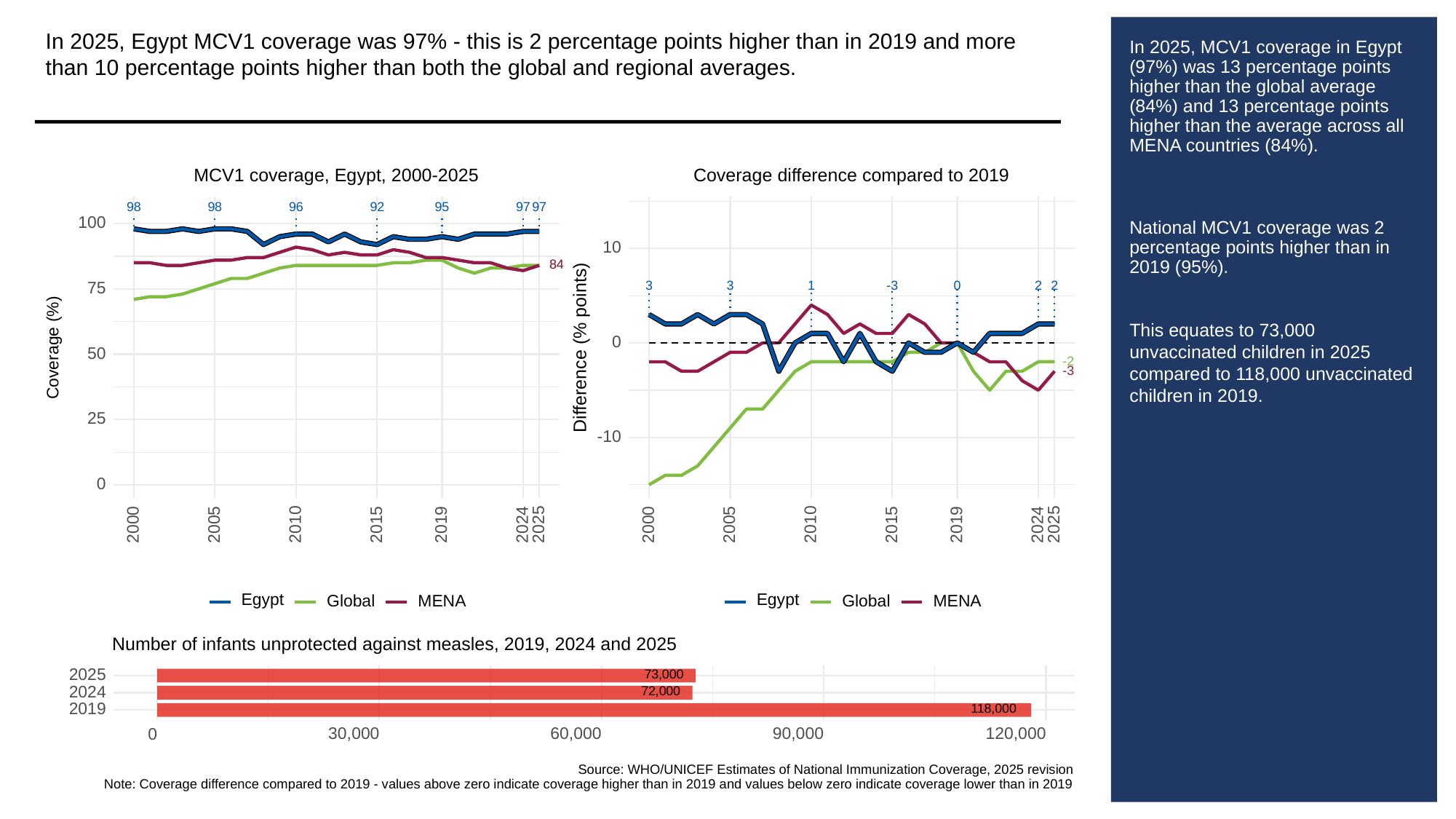

In 2025, Egypt MCV1 coverage was 97% - this is 2 percentage points higher than in 2019 and more than 10 percentage points higher than both the global and regional averages.
# In 2025, MCV1 coverage in Egypt (97%) was 13 percentage points higher than the global average (84%) and 13 percentage points higher than the average across all MENA countries (84%).

National MCV1 coverage was 2 percentage points higher than in 2019 (95%).

This equates to 73,000 unvaccinated children in 2025 compared to 118,000 unvaccinated children in 2019.

MCV1 coverage, Egypt, 2000-2025
Coverage difference compared to 2019

98
98
96
92
95
97
97
100

10

84
84
3
3
-3
0
1
2
2
75

0
Difference (% points)
Coverage (%)

50

-2
-3

25

-10

0

2000
2005
2010
2015
2019
2024
2025
2000
2005
2010
2015
2019
2024
2025
Egypt
Egypt
Global
Global
MENA
MENA

Number of infants unprotected against measles, 2019, 2024 and 2025

73,000
2025

72,000
2024

118,000
2019

30,000
60,000
90,000
120,000
0
Source: WHO/UNICEF Estimates of National Immunization Coverage, 2025 revision
Note: Coverage difference compared to 2019 - values above zero indicate coverage higher than in 2019 and values below zero indicate coverage lower than in 2019